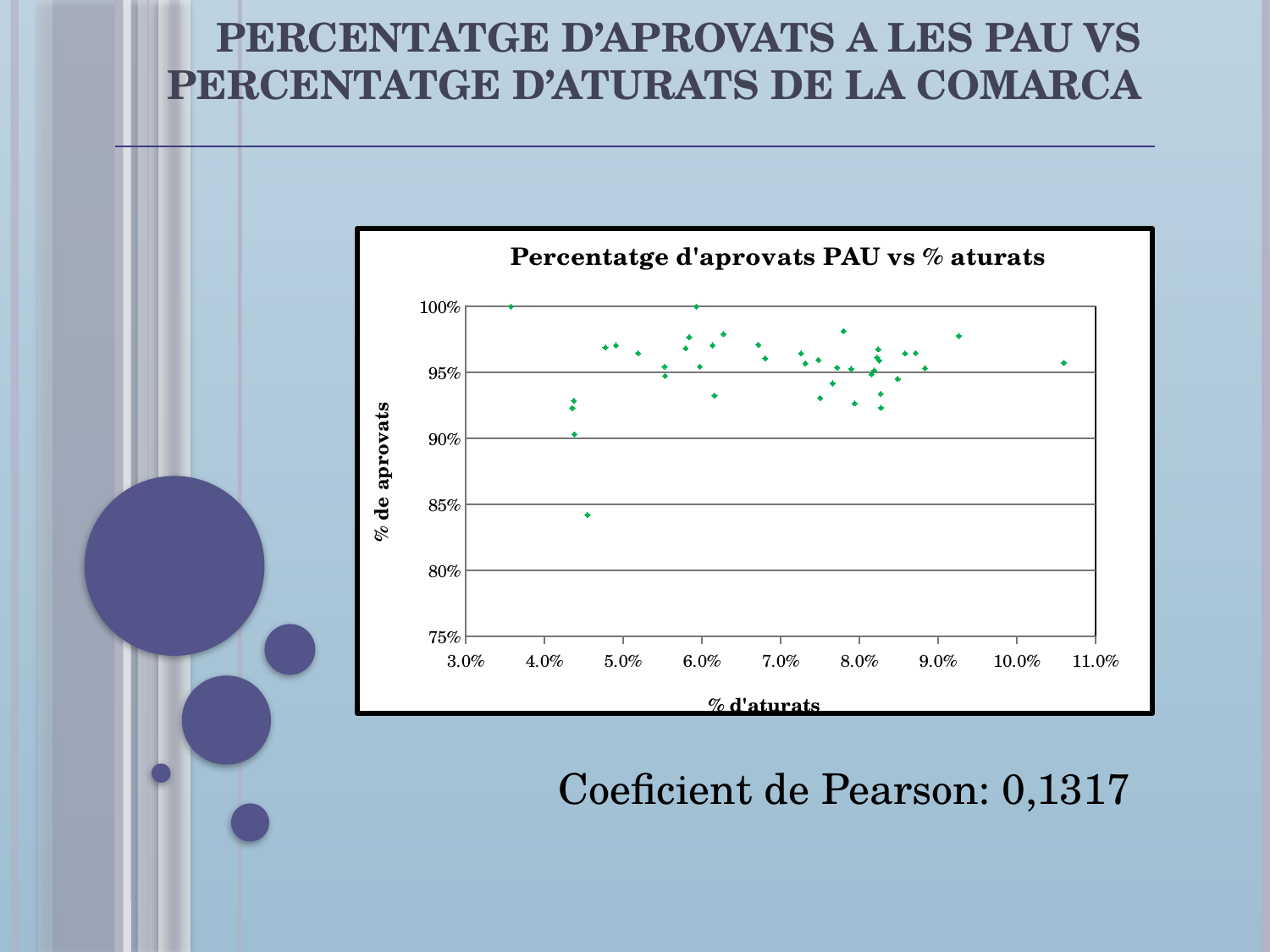

Percentatge d’aprovats a les PAU vs percentatge d’aturats de la comarca

### Chart: Percentatge d'aprovats PAU vs % aturats

| Category |  |
|---|---|
Coeficient de Pearson: 0,1317